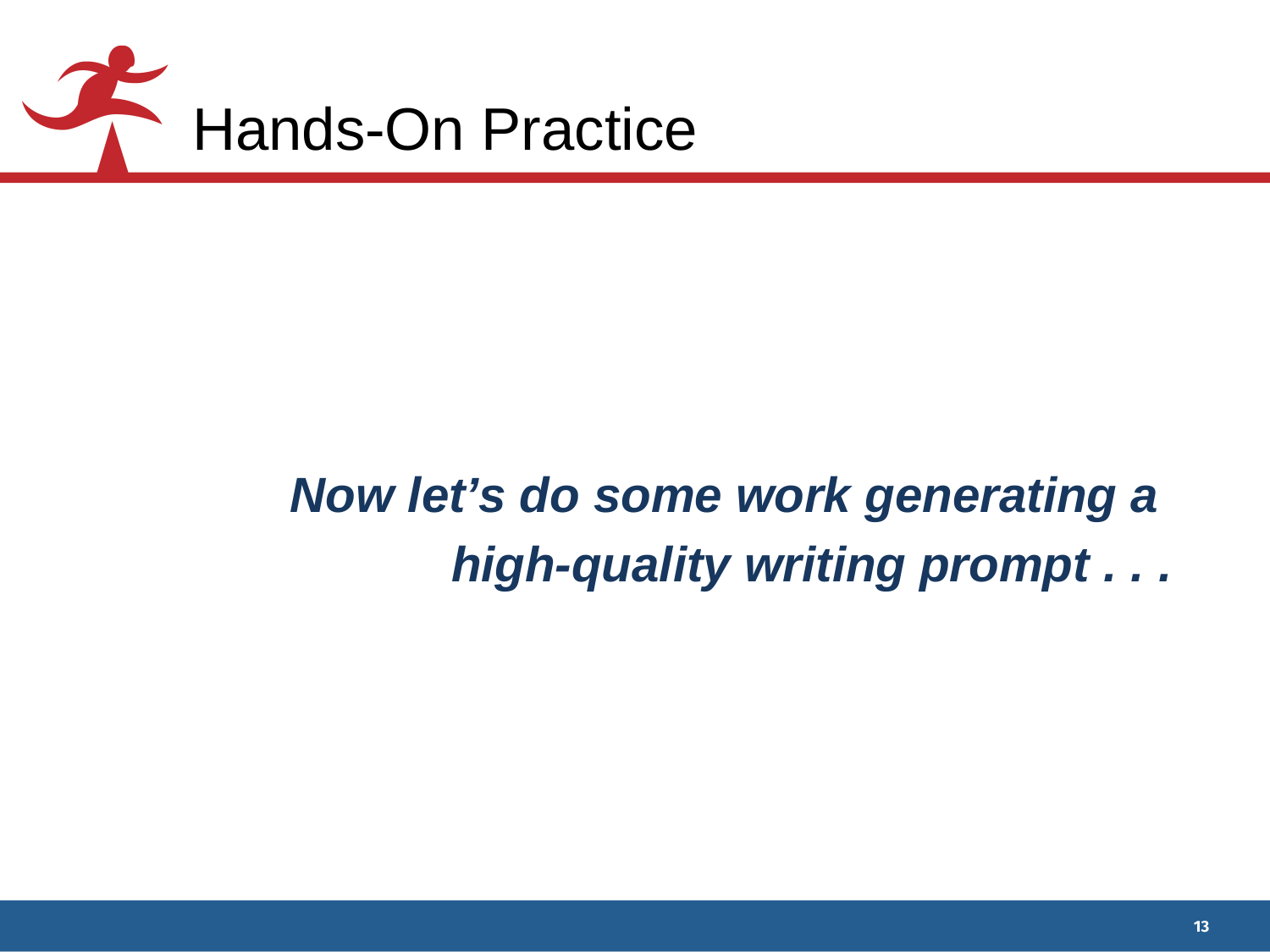

# Hands-On Practice

Now let’s do some work generating a
high-quality writing prompt . . .